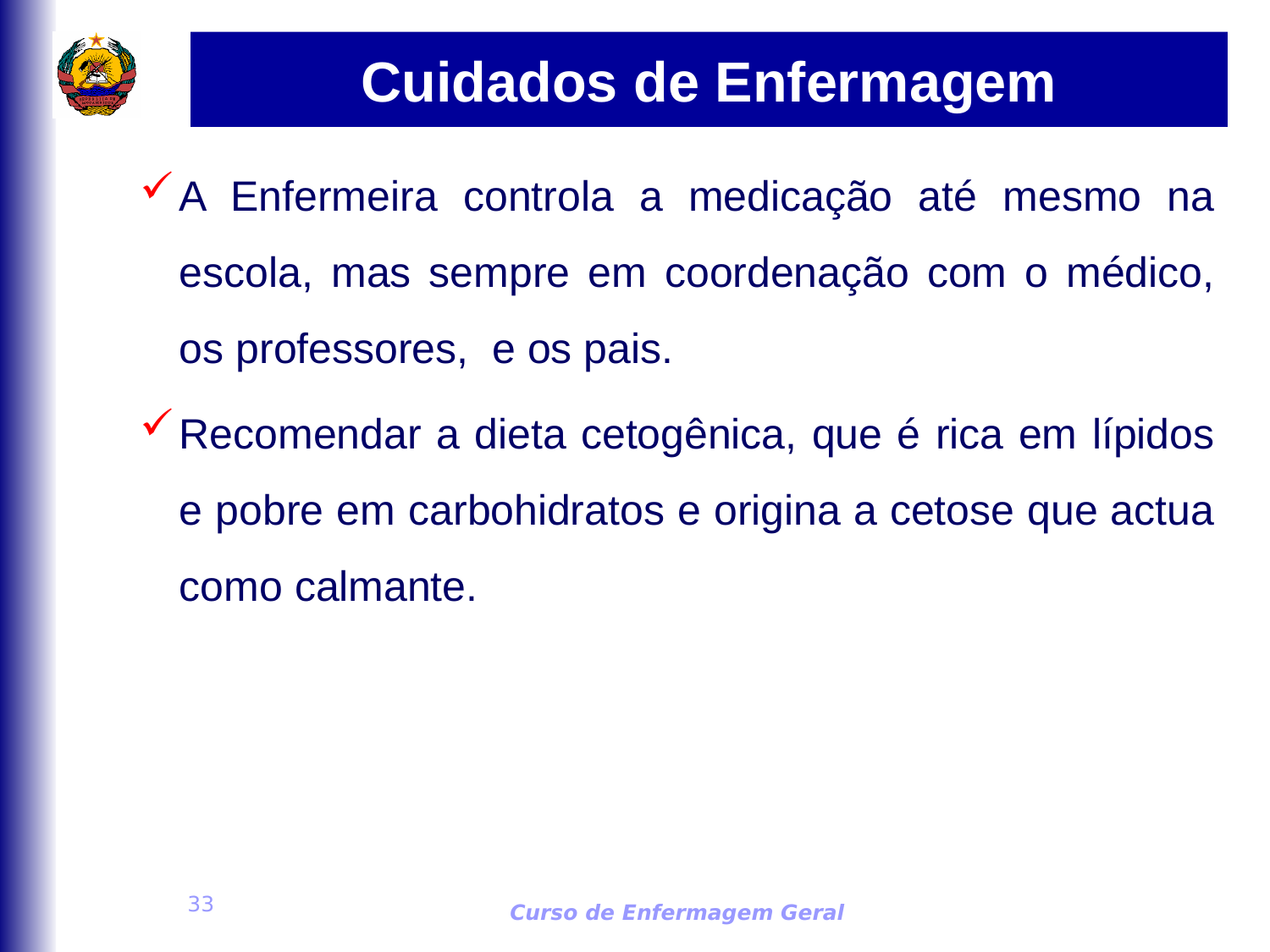

# Cuidados de Enfermagem
A Enfermeira controla a medicação até mesmo na escola, mas sempre em coordenação com o médico, os professores,  e os pais.
Recomendar a dieta cetogênica, que é rica em lípidos e pobre em carbohidratos e origina a cetose que actua como calmante.

33
Curso de Enfermagem Geral